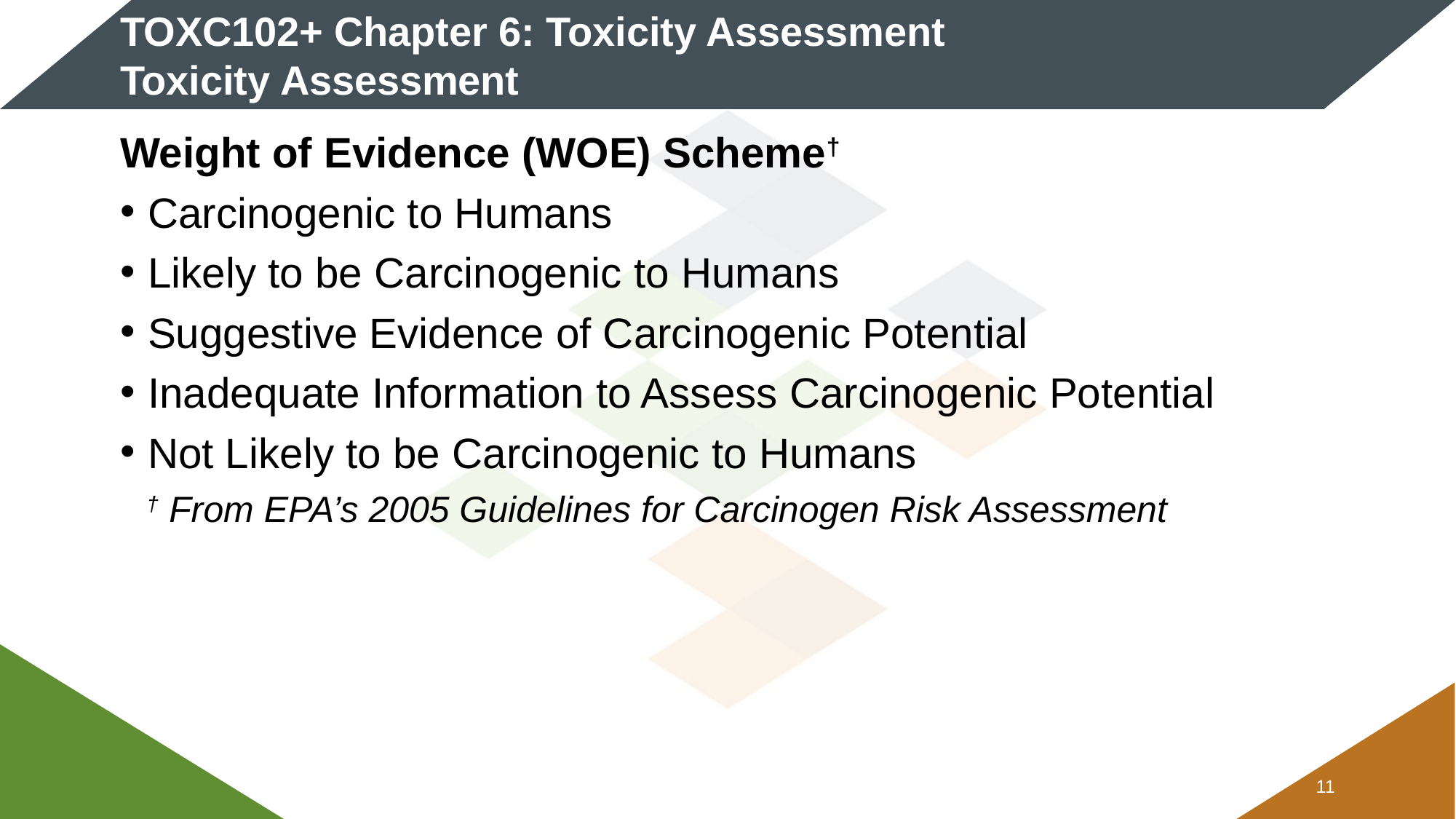

# TOXC102+ Chapter 6: Toxicity Assessment Toxicity Assessment
Weight of Evidence (WOE) Scheme†
Carcinogenic to Humans
Likely to be Carcinogenic to Humans
Suggestive Evidence of Carcinogenic Potential
Inadequate Information to Assess Carcinogenic Potential
Not Likely to be Carcinogenic to Humans
† From EPA’s 2005 Guidelines for Carcinogen Risk Assessment
11